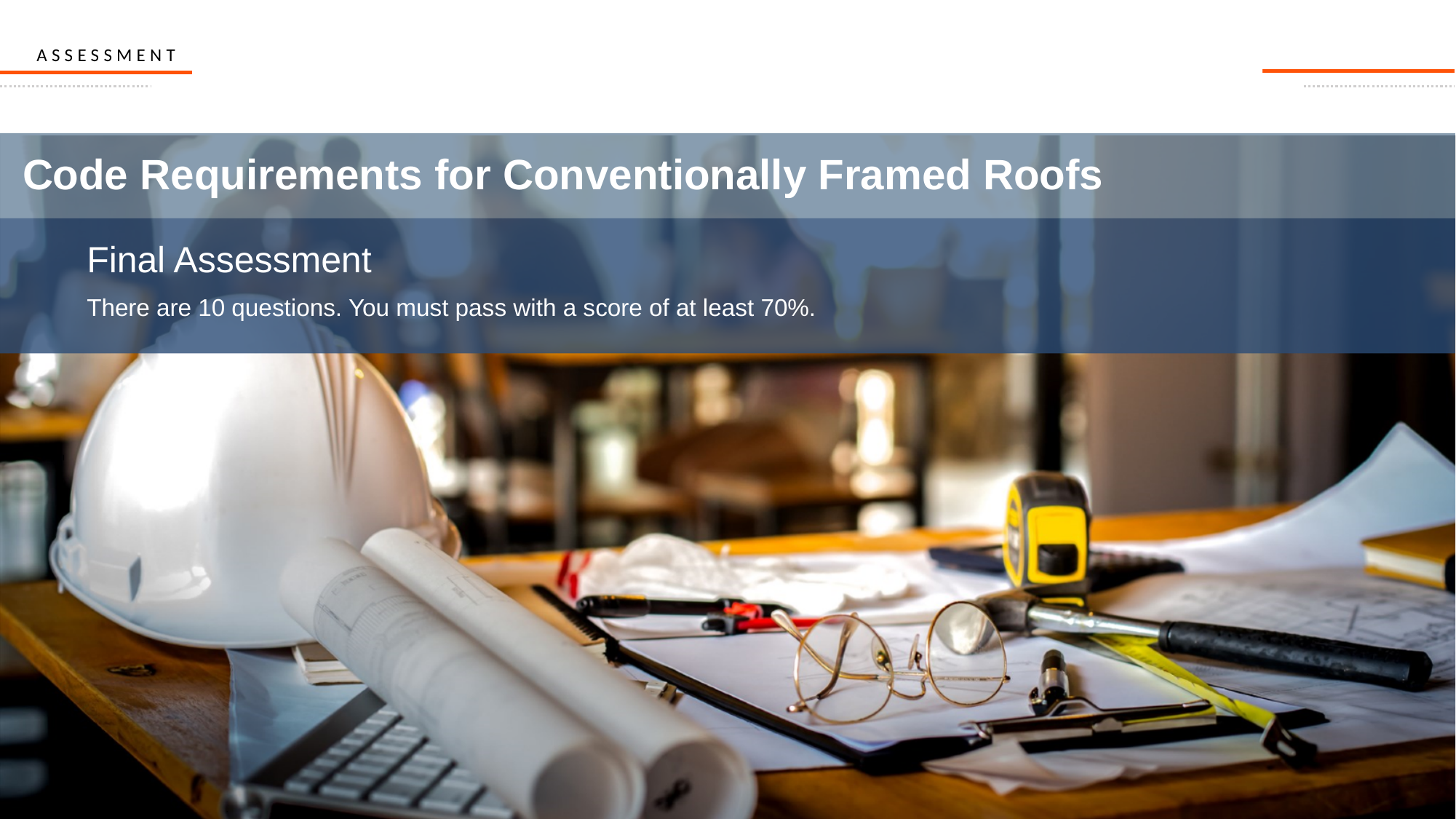

ASSESSMENT
 Code Requirements for Conventionally Framed Roofs

Final Assessment
There are 10 questions. You must pass with a score of at least 70%.